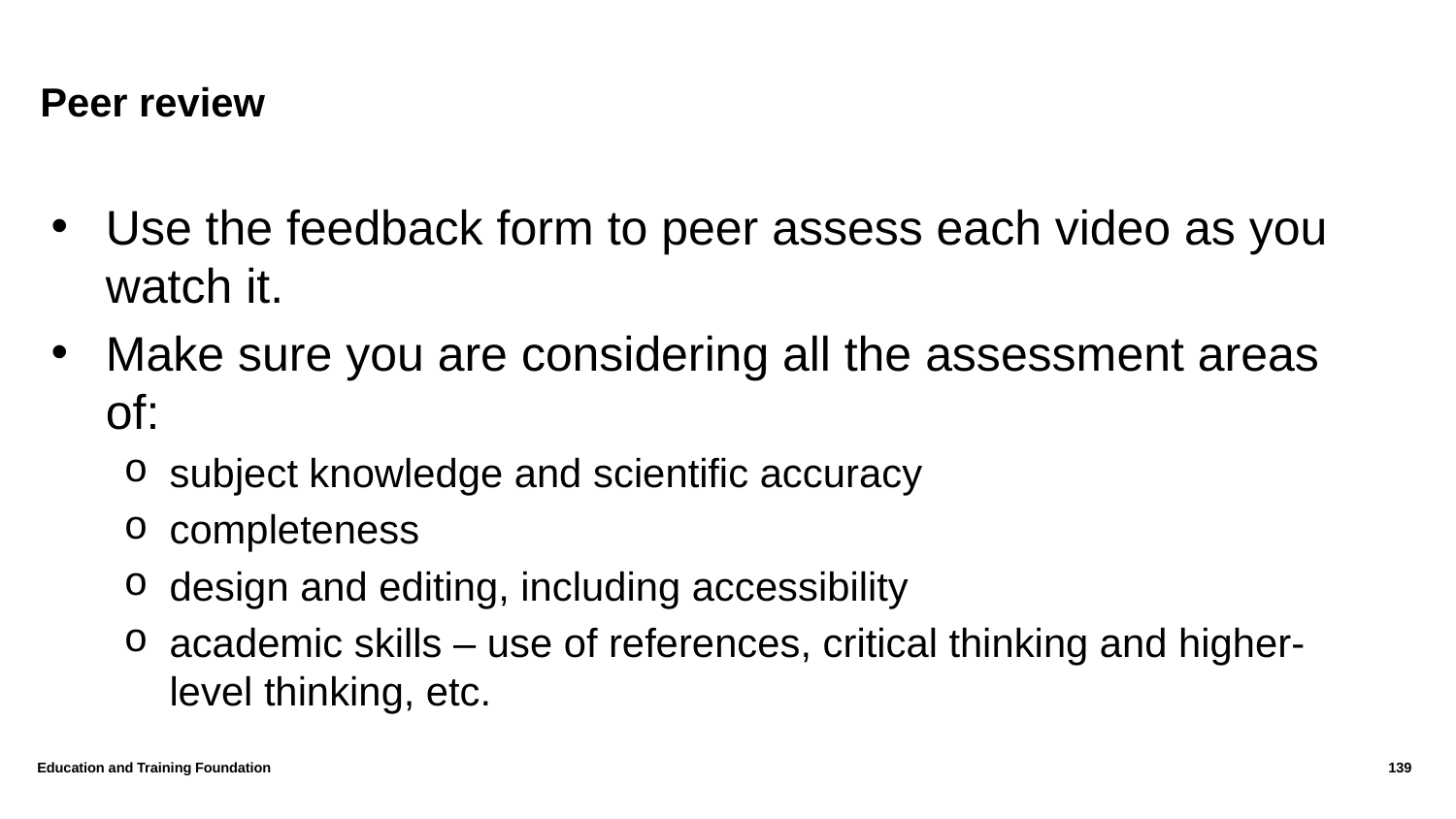

# Peer review
Use the feedback form to peer assess each video as you watch it.
Make sure you are considering all the assessment areas of:
subject knowledge and scientific accuracy
completeness
design and editing, including accessibility
academic skills – use of references, critical thinking and higher-level thinking, etc.

Education and Training Foundation
139